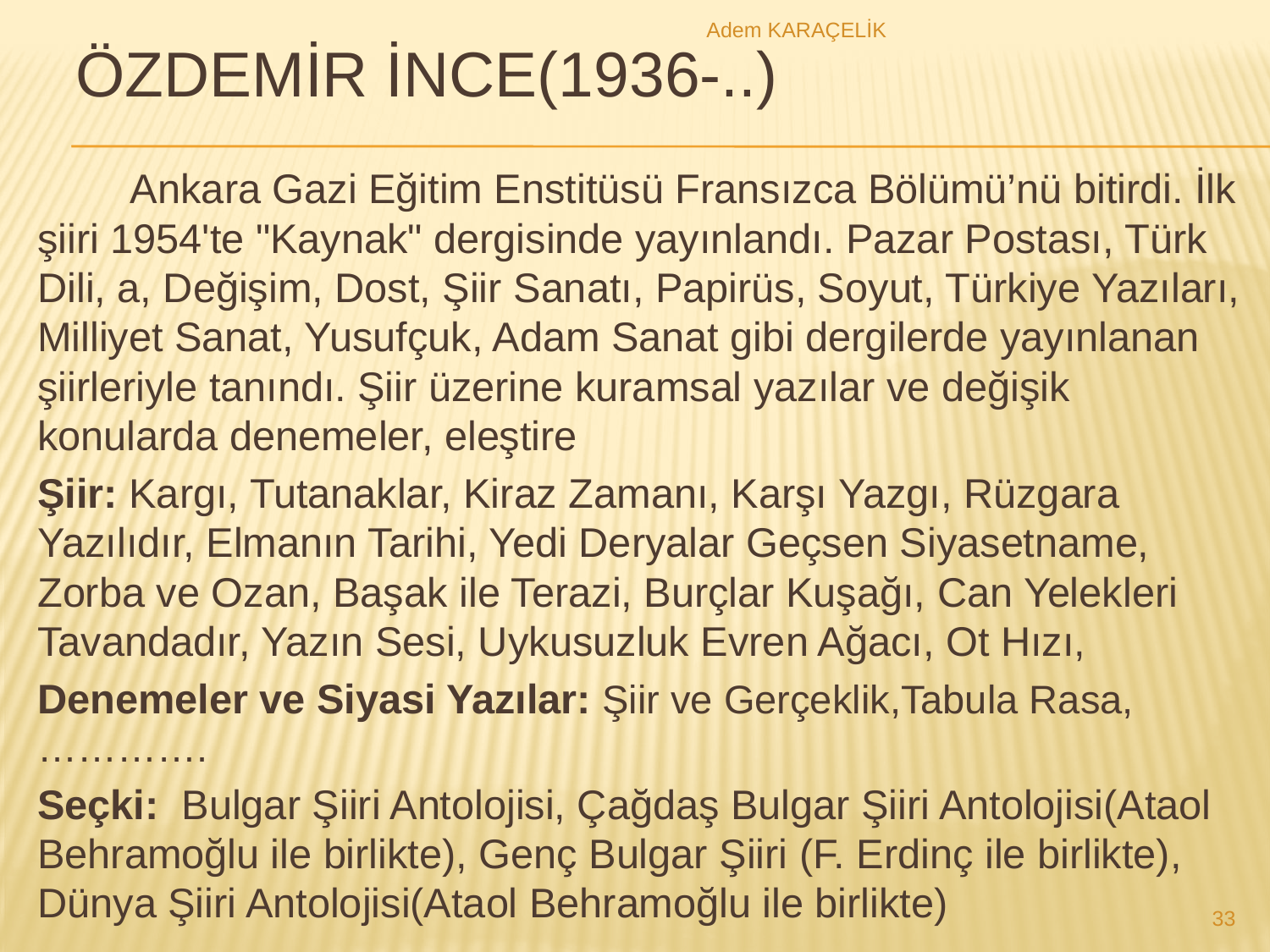

Adem KARAÇELİK
# ÖZDEMİR İNCE(1936-..)
	Ankara Gazi Eğitim Enstitüsü Fransızca Bölümü’nü bitirdi. İlk şiiri 1954'te "Kaynak" dergisinde yayınlandı. Pazar Postası, Türk Dili, a, Değişim, Dost, Şiir Sanatı, Papirüs, Soyut, Türkiye Yazıları, Milliyet Sanat, Yusufçuk, Adam Sanat gibi dergilerde yayınlanan şiirleriyle tanındı. Şiir üzerine kuramsal yazılar ve değişik konularda denemeler, eleştire
Şiir: Kargı, Tutanaklar, Kiraz Zamanı, Karşı Yazgı, Rüzgara Yazılıdır, Elmanın Tarihi, Yedi Deryalar Geçsen Siyasetname, Zorba ve Ozan, Başak ile Terazi, Burçlar Kuşağı, Can Yelekleri Tavandadır, Yazın Sesi, Uykusuzluk Evren Ağacı, Ot Hızı,
Denemeler ve Siyasi Yazılar: Şiir ve Gerçeklik,Tabula Rasa,………….
Seçki:  Bulgar Şiiri Antolojisi, Çağdaş Bulgar Şiiri Antolojisi(Ataol Behramoğlu ile birlikte), Genç Bulgar Şiiri (F. Erdinç ile birlikte), Dünya Şiiri Antolojisi(Ataol Behramoğlu ile birlikte)

33